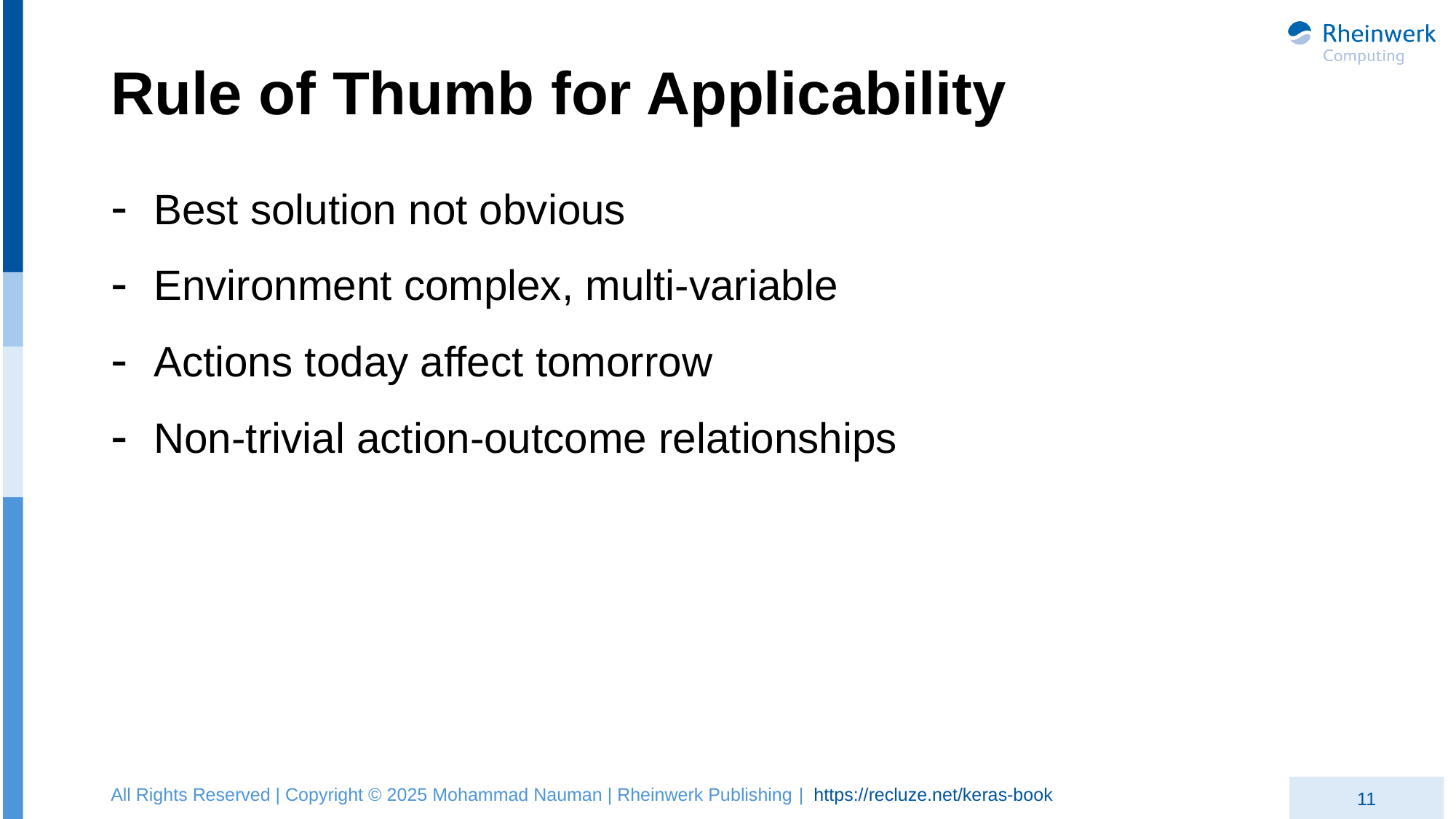

# Rule of Thumb for Applicability
Best solution not obvious
Environment complex, multi-variable
Actions today affect tomorrow
Non-trivial action-outcome relationships